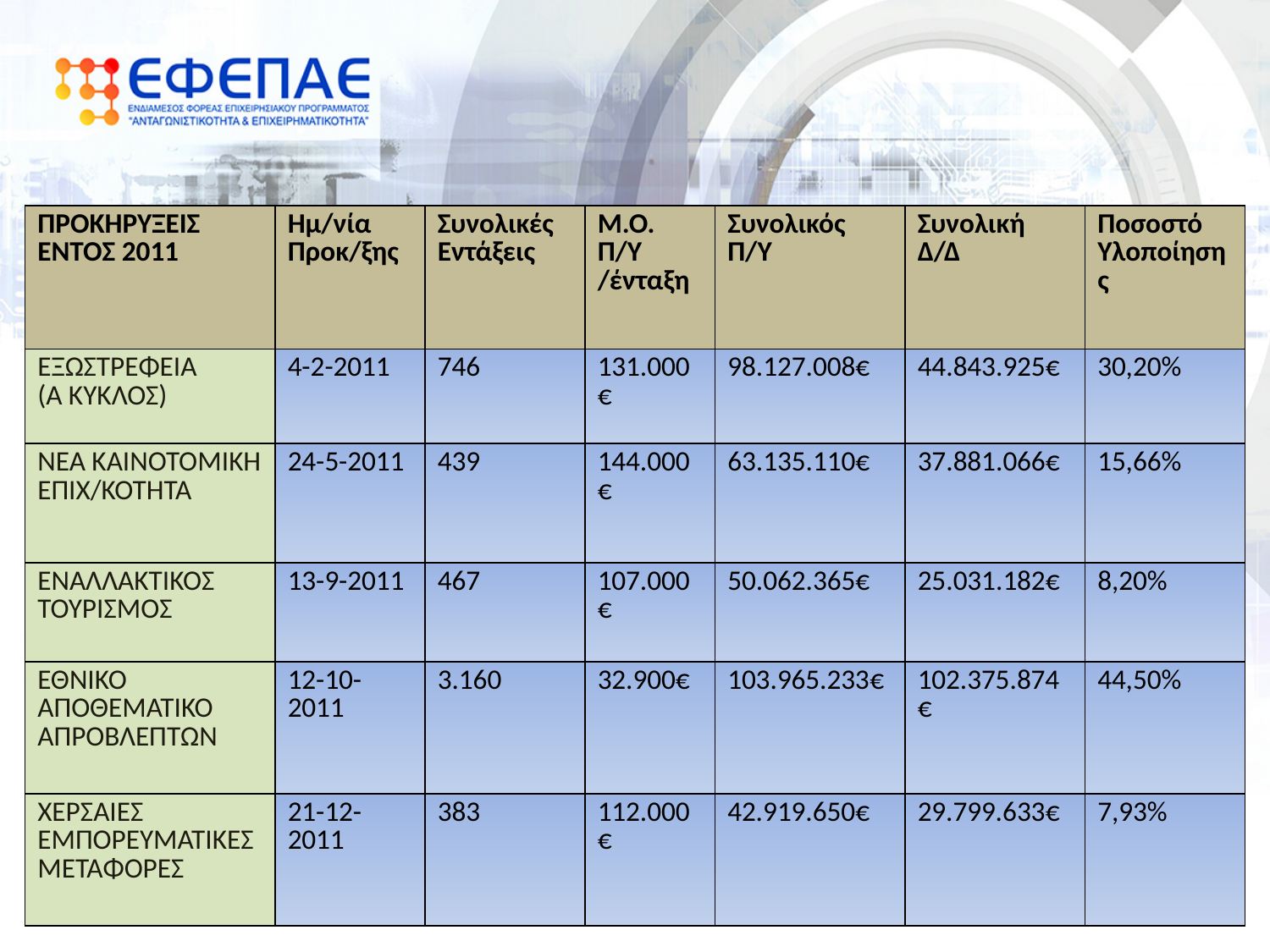

| ΠΡΟΚΗΡΥΞΕΙΣ ΕΝΤΟΣ 2011 | Ημ/νία Προκ/ξης | Συνολικές Εντάξεις | Μ.Ο. Π/Υ /ένταξη | Συνολικός Π/Υ | Συνολική Δ/Δ | Ποσοστό Υλοποίησης |
| --- | --- | --- | --- | --- | --- | --- |
| ΕΞΩΣΤΡΕΦΕΙΑ (Α ΚΥΚΛΟΣ) | 4-2-2011 | 746 | 131.000€ | 98.127.008€ | 44.843.925€ | 30,20% |
| ΝΕΑ ΚΑΙΝΟΤΟΜΙΚΗ ΕΠΙΧ/ΚΟΤΗΤΑ | 24-5-2011 | 439 | 144.000€ | 63.135.110€ | 37.881.066€ | 15,66% |
| ΕΝΑΛΛΑΚΤΙΚΟΣ ΤΟΥΡΙΣΜΟΣ | 13-9-2011 | 467 | 107.000€ | 50.062.365€ | 25.031.182€ | 8,20% |
| ΕΘΝΙΚΟ ΑΠΟΘΕΜΑΤΙΚΟ ΑΠΡΟΒΛΕΠΤΩΝ | 12-10-2011 | 3.160 | 32.900€ | 103.965.233€ | 102.375.874€ | 44,50% |
| ΧΕΡΣΑΙΕΣ ΕΜΠΟΡΕΥΜΑΤΙΚΕΣ ΜΕΤΑΦΟΡΕΣ | 21-12-2011 | 383 | 112.000€ | 42.919.650€ | 29.799.633€ | 7,93% |